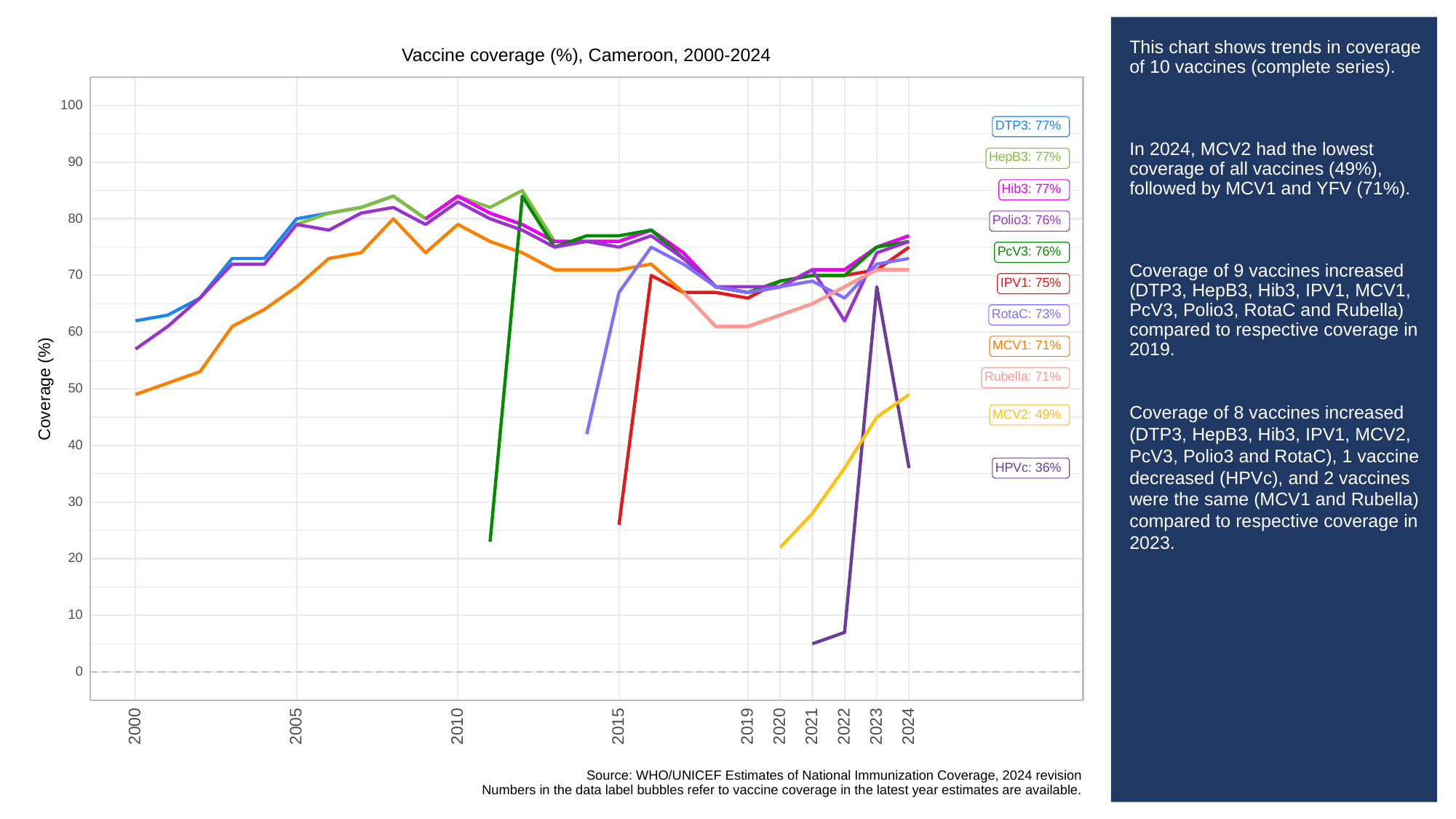

# This chart shows trends in coverage of 10 vaccines (complete series).

In 2024, MCV2 had the lowest coverage of all vaccines (49%), followed by MCV1 and YFV (71%).

Coverage of 9 vaccines increased (DTP3, HepB3, Hib3, IPV1, MCV1, PcV3, Polio3, RotaC and Rubella) compared to respective coverage in 2019.

Coverage of 8 vaccines increased (DTP3, HepB3, Hib3, IPV1, MCV2, PcV3, Polio3 and RotaC), 1 vaccine decreased (HPVc), and 2 vaccines were the same (MCV1 and Rubella) compared to respective coverage in 2023.

Vaccine coverage (%), Cameroon, 2000-2024

100

DTP3: 77%

HepB3: 77%
90

Hib3: 77%

80
Polio3: 76%

PcV3: 76%

70

IPV1: 75%

RotaC: 73%
60

MCV1: 71%

Rubella: 71%
Coverage (%)
50

MCV2: 49%

40

HPVc: 36%

30

20

10

0

2023
2000
2005
2010
2015
2019
2020
2021
2022
2024
Source: WHO/UNICEF Estimates of National Immunization Coverage, 2024 revision
Numbers in the data label bubbles refer to vaccine coverage in the latest year estimates are available.